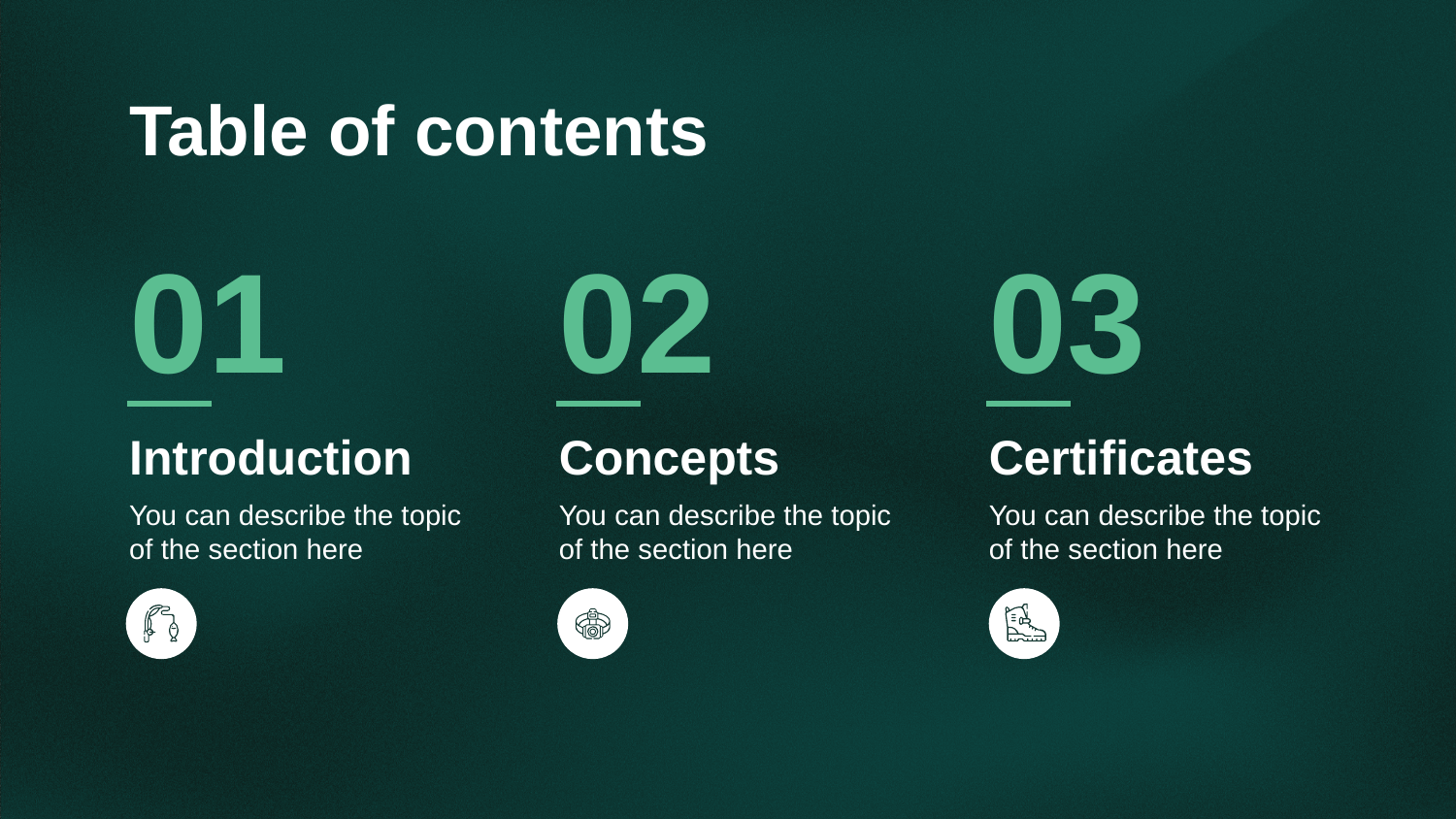

# Table of contents
01
02
03
Introduction
Concepts
Certificates
You can describe the topic of the section here
You can describe the topic of the section here
You can describe the topic of the section here